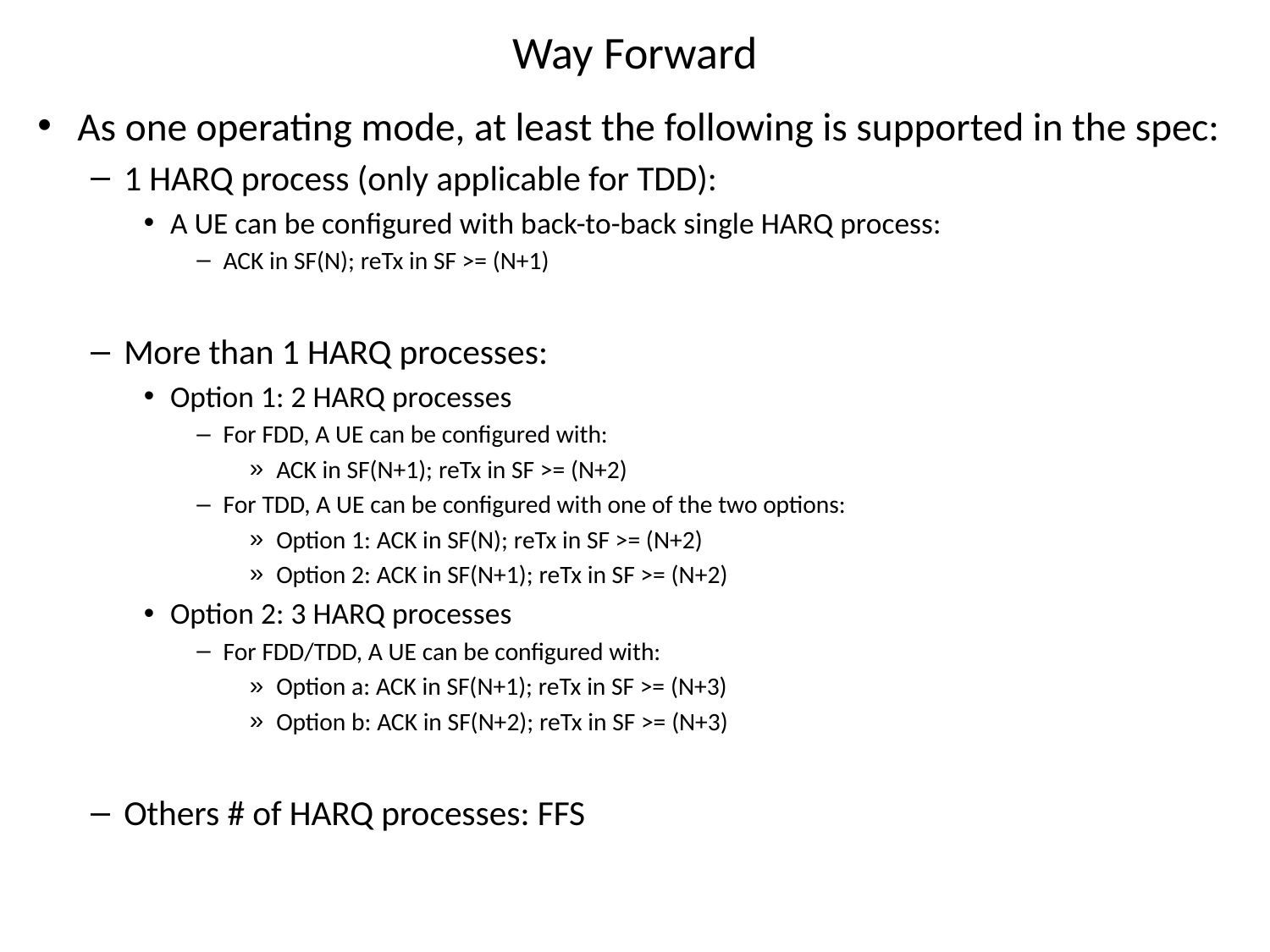

# Way Forward
As one operating mode, at least the following is supported in the spec:
1 HARQ process (only applicable for TDD):
A UE can be configured with back-to-back single HARQ process:
ACK in SF(N); reTx in SF >= (N+1)

More than 1 HARQ processes:
Option 1: 2 HARQ processes
For FDD, A UE can be configured with:
ACK in SF(N+1); reTx in SF >= (N+2)
For TDD, A UE can be configured with one of the two options:
Option 1: ACK in SF(N); reTx in SF >= (N+2)
Option 2: ACK in SF(N+1); reTx in SF >= (N+2)
Option 2: 3 HARQ processes
For FDD/TDD, A UE can be configured with:
Option a: ACK in SF(N+1); reTx in SF >= (N+3)
Option b: ACK in SF(N+2); reTx in SF >= (N+3)

Others # of HARQ processes: FFS